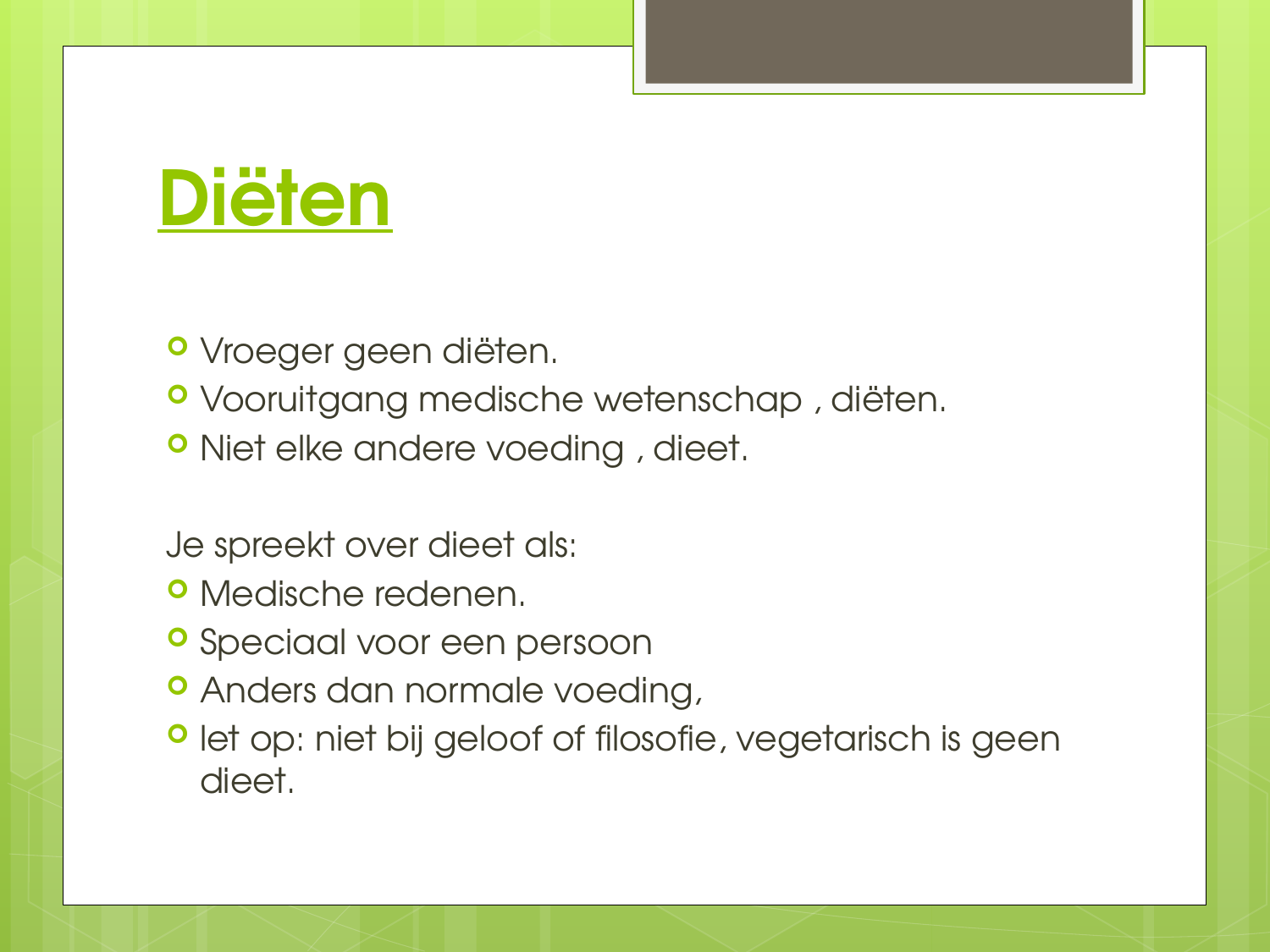

# Diëten
Vroeger geen diëten.
Vooruitgang medische wetenschap , diëten.
Niet elke andere voeding , dieet.

Je spreekt over dieet als:
Medische redenen.
Speciaal voor een persoon
Anders dan normale voeding,
let op: niet bij geloof of filosofie, vegetarisch is geen dieet.